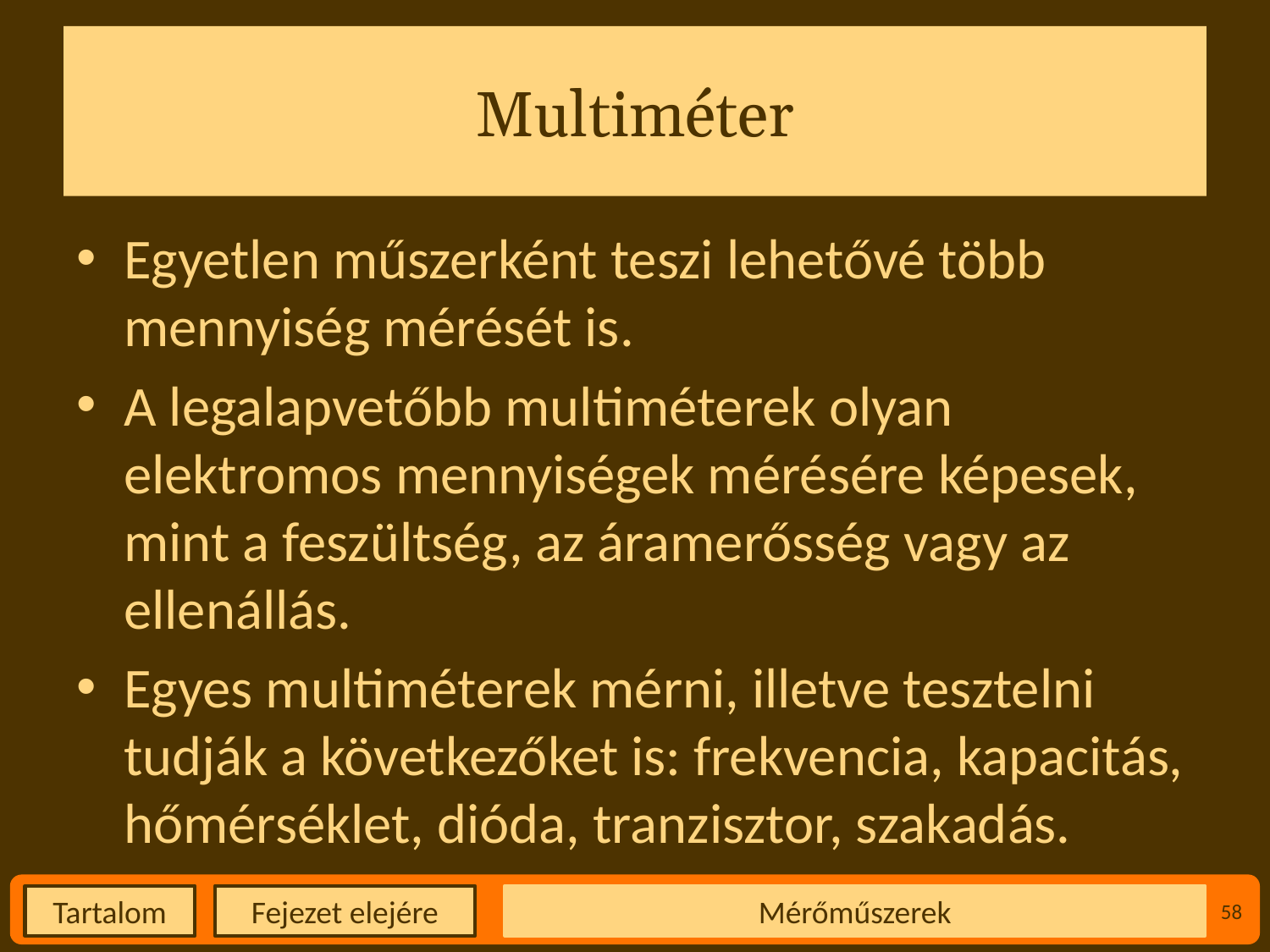

# Multiméter
Egyetlen műszerként teszi lehetővé több mennyiség mérését is.
A legalapvetőbb multiméterek olyan elektromos mennyiségek mérésére képesek, mint a feszültség, az áramerősség vagy az ellenállás.
Egyes multiméterek mérni, illetve tesztelni tudják a következőket is: frekvencia, kapacitás, hőmérséklet, dióda, tranzisztor, szakadás.
Mérőműszerek
58
Fejezet elejére